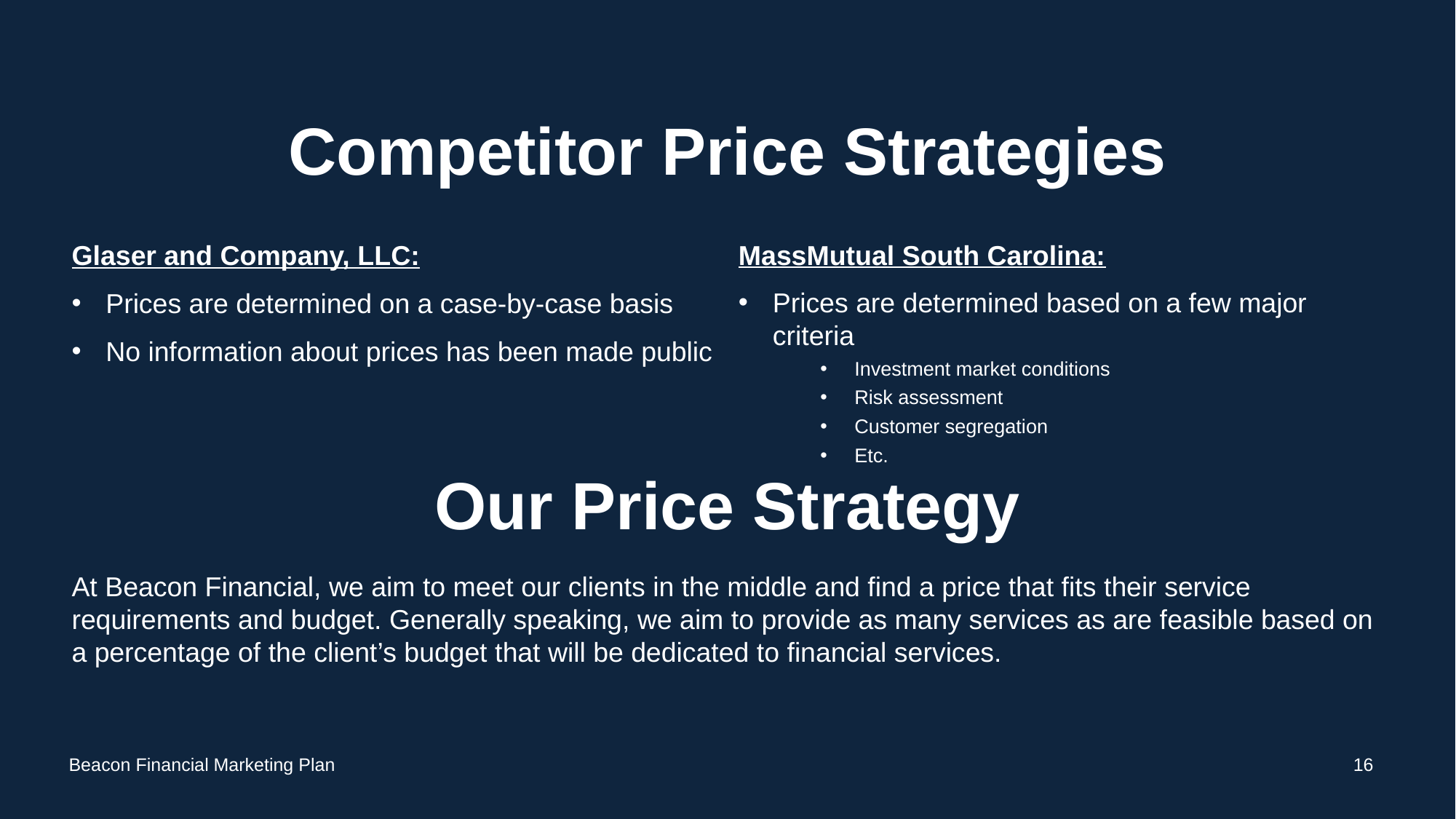

# Competitor Price Strategies
MassMutual South Carolina:
Prices are determined based on a few major criteria
Investment market conditions
Risk assessment
Customer segregation
Etc.

Glaser and Company, LLC:
Prices are determined on a case-by-case basis
No information about prices has been made public
Our Price Strategy
At Beacon Financial, we aim to meet our clients in the middle and find a price that fits their service requirements and budget. Generally speaking, we aim to provide as many services as are feasible based on a percentage of the client’s budget that will be dedicated to financial services.
16
Beacon Financial Marketing Plan